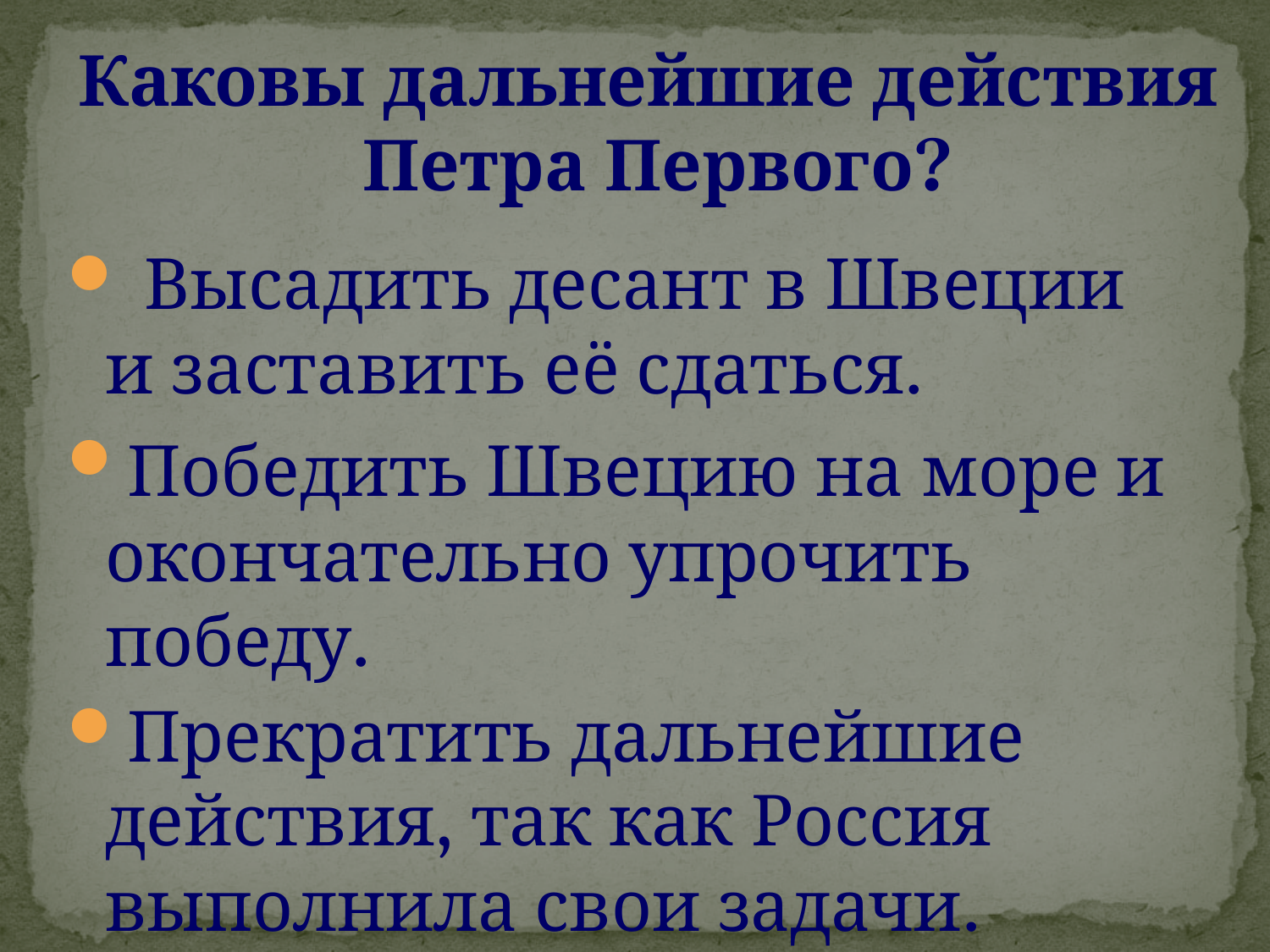

Каковы дальнейшие действия
Петра Первого?
 Высадить десант в Швеции и заставить её сдаться.
Победить Швецию на море и окончательно упрочить победу.
Прекратить дальнейшие действия, так как Россия выполнила свои задачи.